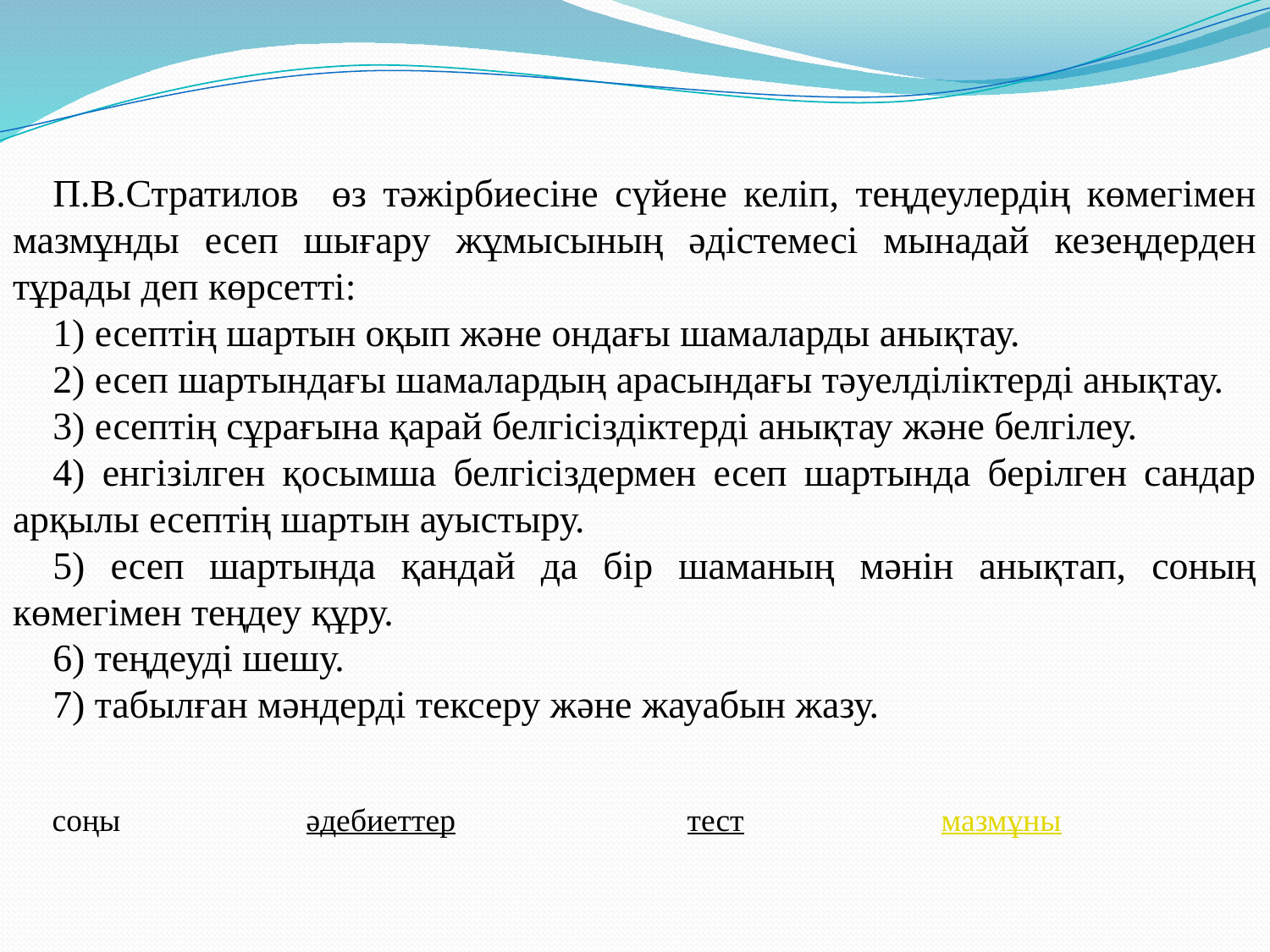

П.В.Стратилов  өз тәжірбиесіне сүйене келіп, теңдеулердің көмегімен мазмұнды есеп шығару жұмысының әдістемесі мынадай кезеңдерден тұрады деп көрсетті:
1) есептің шартын оқып және ондағы шамаларды анықтау.
2) есеп шартындағы шамалардың арасындағы тәуелділіктерді анықтау.
3) есептің сұрағына қарай белгісіздіктерді анықтау және белгілеу.
4) енгізілген қосымша белгісіздермен есеп шартында берілген сандар арқылы есептің шартын ауыстыру.
5) есеп шартында қандай да бір шаманың мәнін анықтап, соның көмегімен теңдеу құру.
6) теңдеуді шешу.
7) табылған мәндерді тексеру және жауабын жазу.
соңы 		әдебиеттер		тест		мазмұны